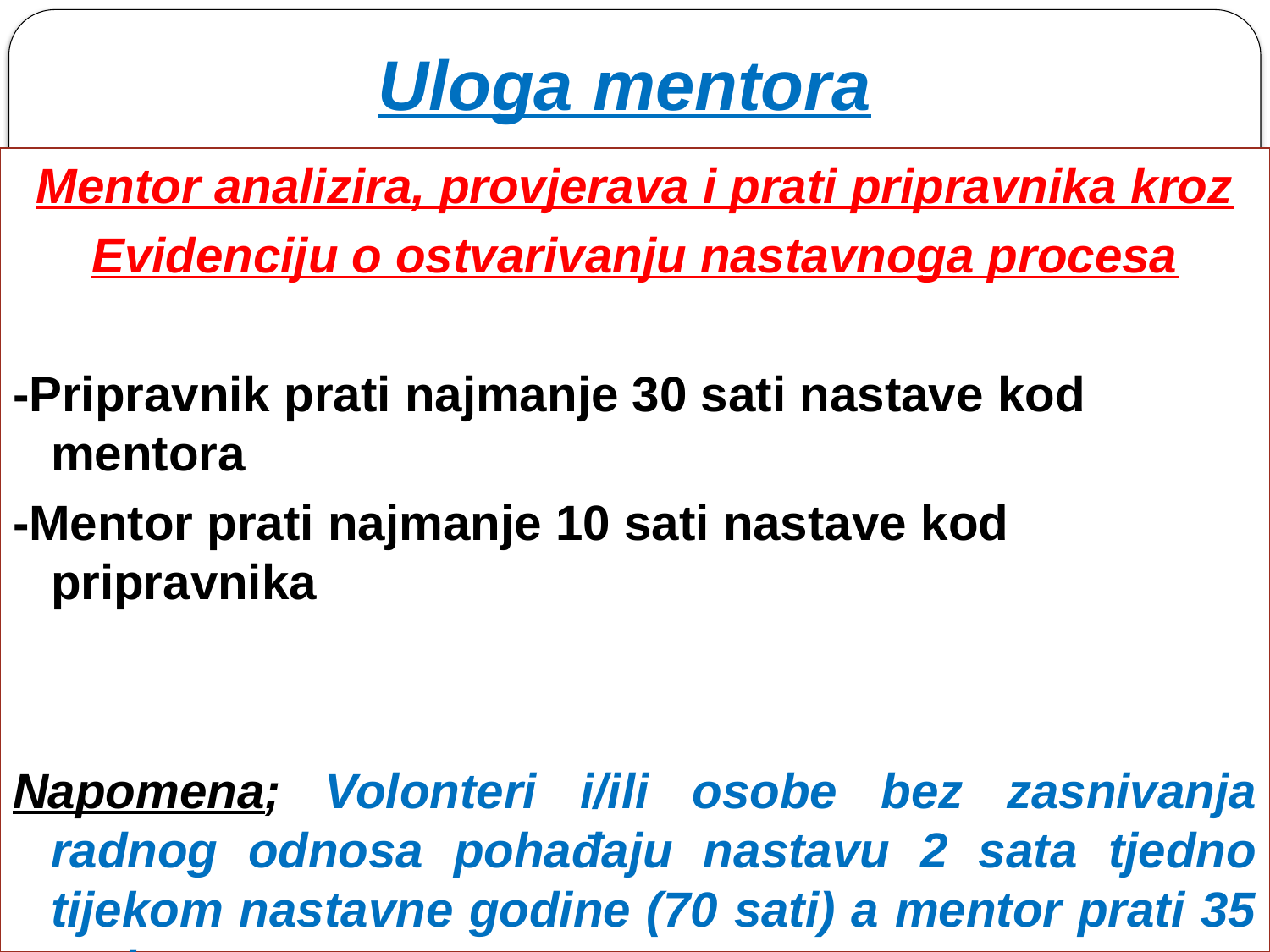

# Uloga mentora
Mentor analizira, provjerava i prati pripravnika kroz
Evidenciju o ostvarivanju nastavnoga procesa

-Pripravnik prati najmanje 30 sati nastave kod mentora
-Mentor prati najmanje 10 sati nastave kod pripravnika

Napomena; Volonteri i/ili osobe bez zasnivanja radnog odnosa pohađaju nastavu 2 sata tjedno tijekom nastavne godine (70 sati) a mentor prati 35 sati